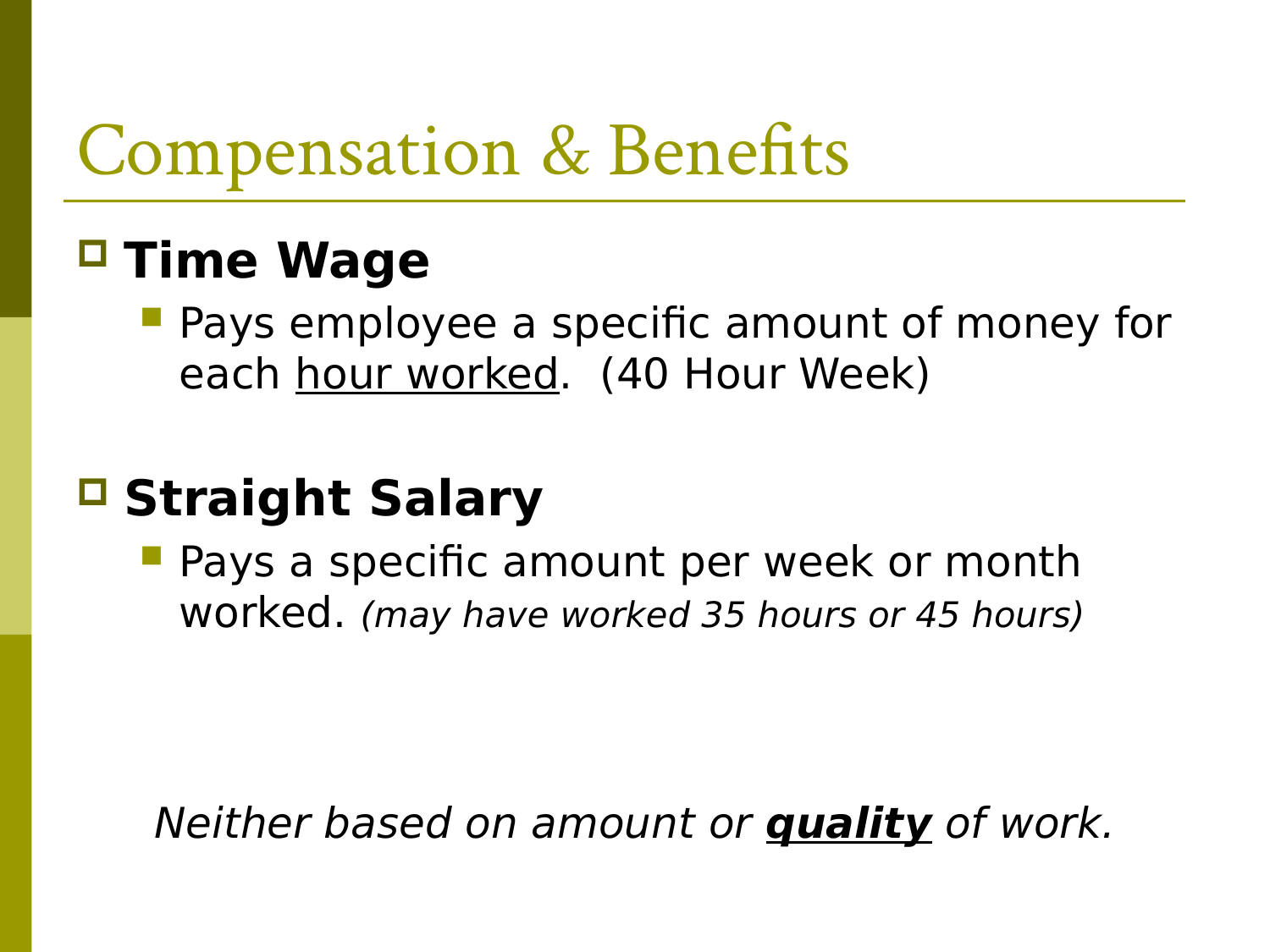

# Compensation & Benefits
Time Wage
Pays employee a specific amount of money for each hour worked.  (40 Hour Week)

Straight Salary
Pays a specific amount per week or month worked. (may have worked 35 hours or 45 hours)

Neither based on amount or quality of work.